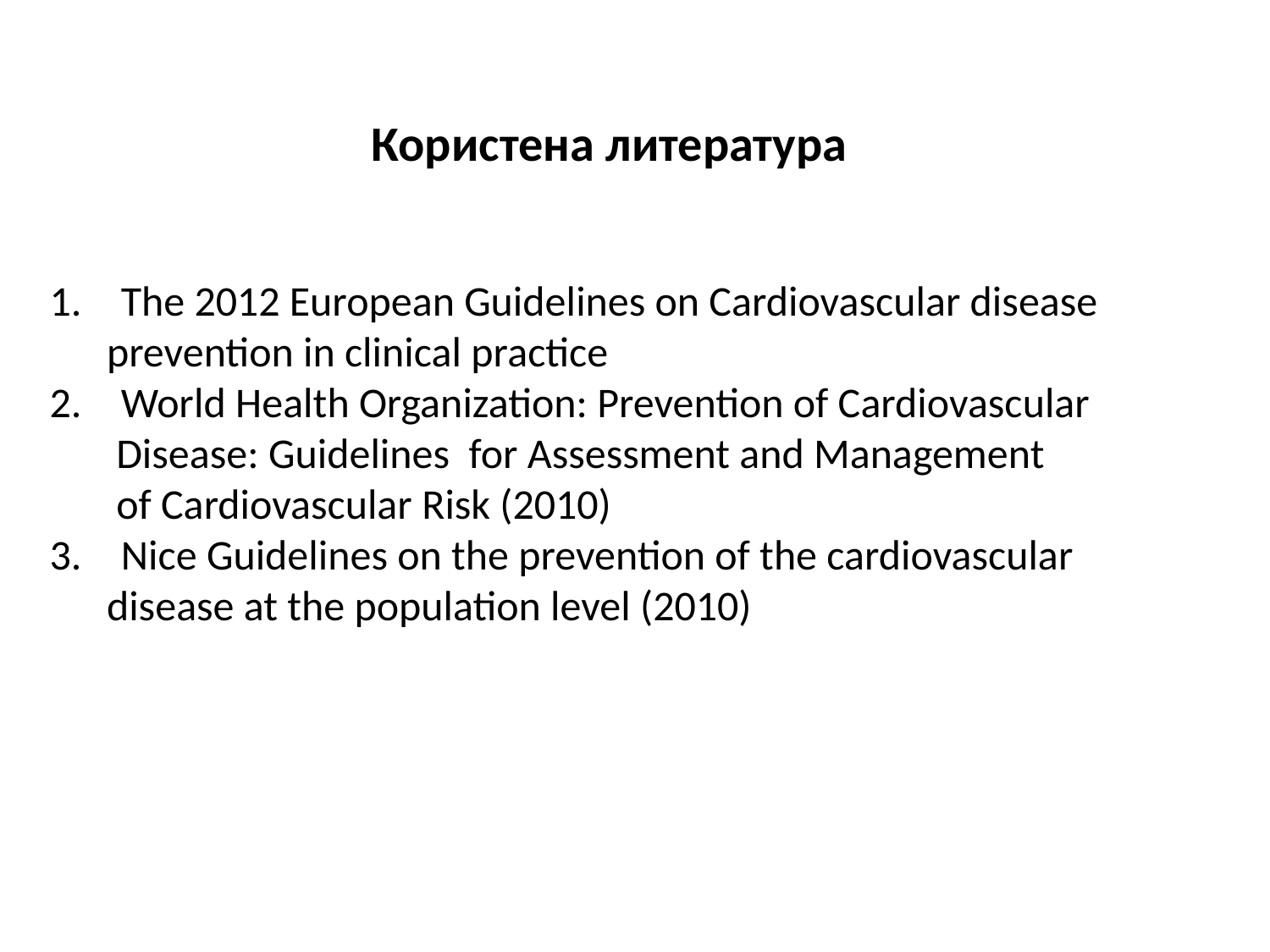

# Користена литература
The 2012 European Guidelines on Cardiovascular disease
      prevention in clinical practice
World Health Organization: Prevention of Cardiovascular
       Disease: Guidelines  for Assessment and Management
       of Cardiovascular Risk (2010)
Nice Guidelines on the prevention of the cardiovascular
      disease at the population level (2010)